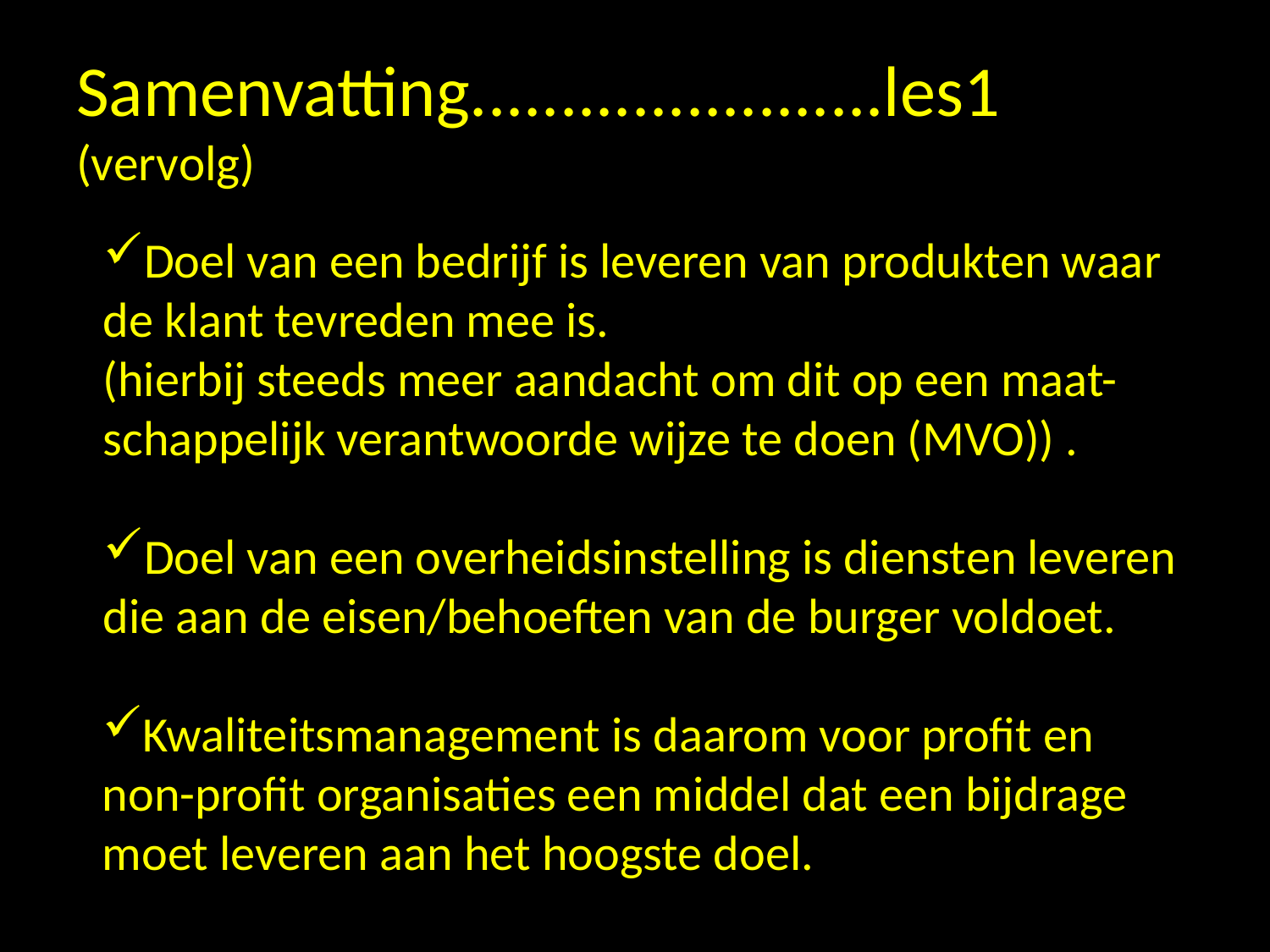

# Samenvatting.......................les1 (vervolg)
Doel van een bedrijf is leveren van produkten waar
de klant tevreden mee is.
(hierbij steeds meer aandacht om dit op een maat-
schappelijk verantwoorde wijze te doen (MVO)) .

Doel van een overheidsinstelling is diensten leveren
die aan de eisen/behoeften van de burger voldoet.

Kwaliteitsmanagement is daarom voor profit en
non-profit organisaties een middel dat een bijdrage
moet leveren aan het hoogste doel.